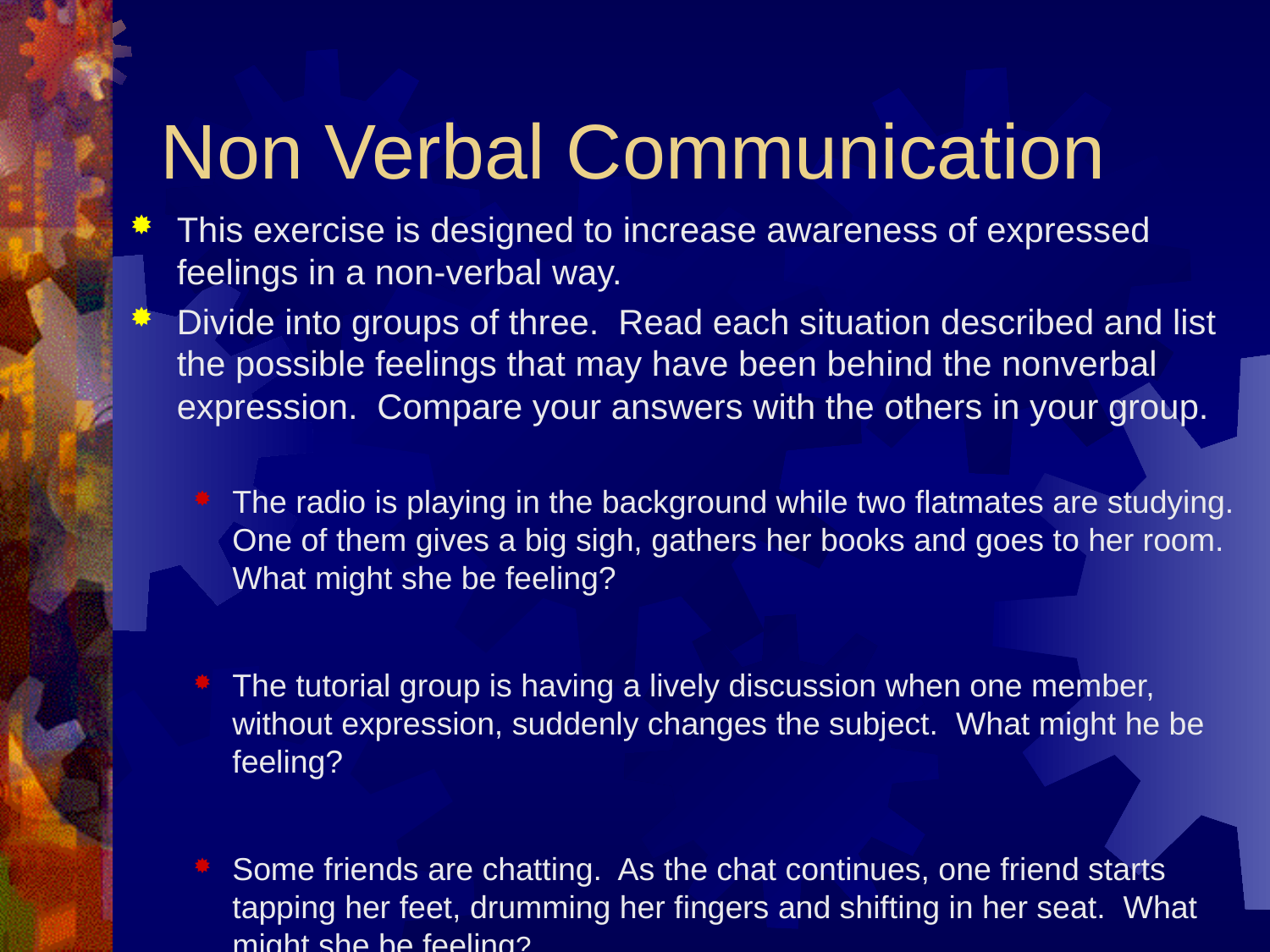

# Non Verbal Communication
This exercise is designed to increase awareness of expressed feelings in a non-verbal way.
Divide into groups of three.  Read each situation described and list the possible feelings that may have been behind the nonverbal expression.  Compare your answers with the others in your group.

The radio is playing in the background while two flatmates are studying.  One of them gives a big sigh, gathers her books and goes to her room.  What might she be feeling?

The tutorial group is having a lively discussion when one member, without expression, suddenly changes the subject.  What might he be feeling?

Some friends are chatting.  As the chat continues, one friend starts tapping her feet, drumming her fingers and shifting in her seat.  What might she be feeling?